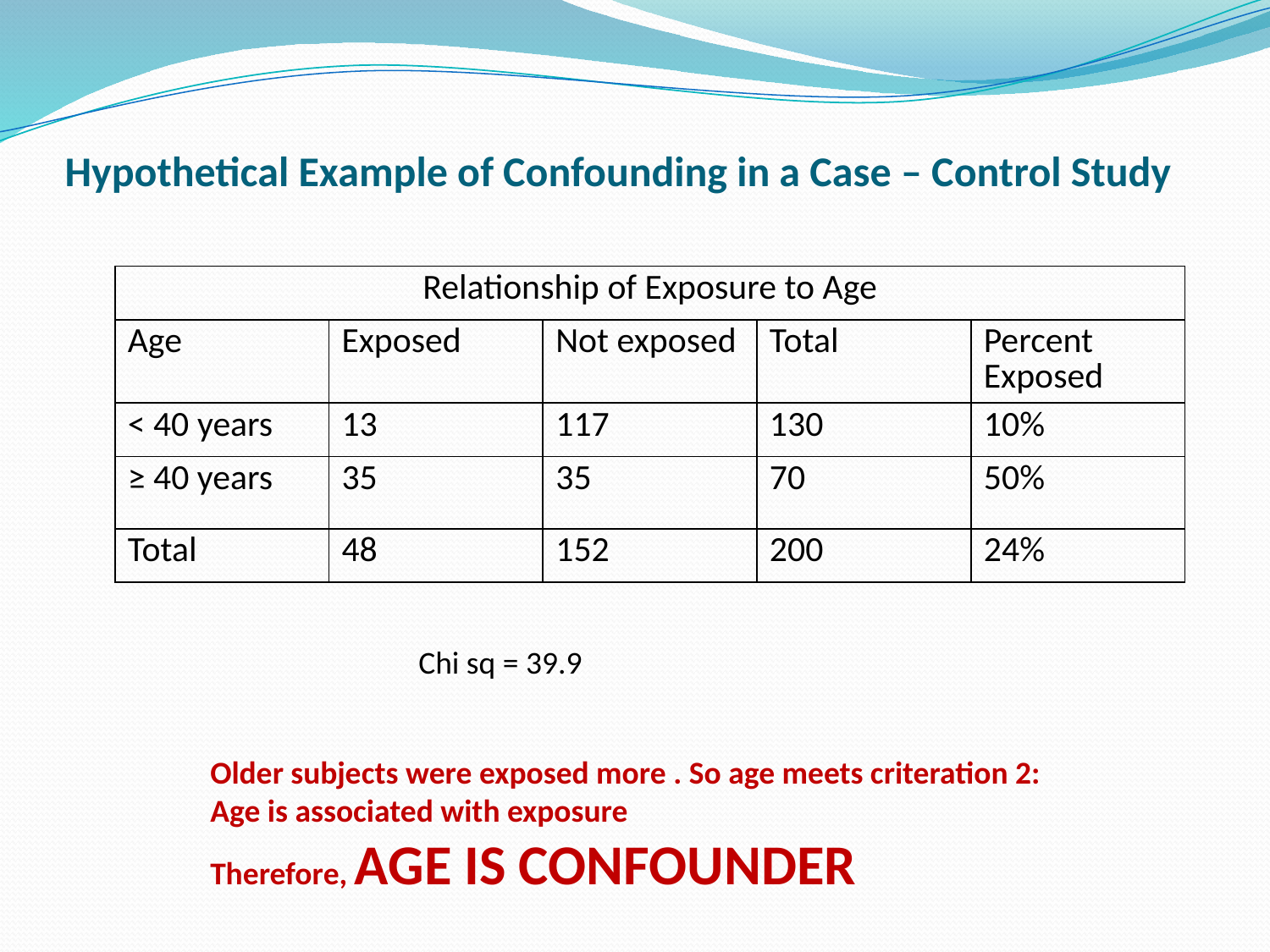

# Hypothetical Example of Confounding in a Case – Control Study
| Relationship of Exposure to Age |  |  |  |  |
| --- | --- | --- | --- | --- |
| Age | Exposed | Not exposed | Total | Percent Exposed |
| < 40 years | 13 | 117 | 130 | 10% |
| ≥ 40 years | 35 | 35 | 70 | 50% |
| Total | 48 | 152 | 200 | 24% |
Chi sq = 39.9
Older subjects were exposed more . So age meets criteration 2:
Age is associated with exposure
Therefore, AGE IS CONFOUNDER